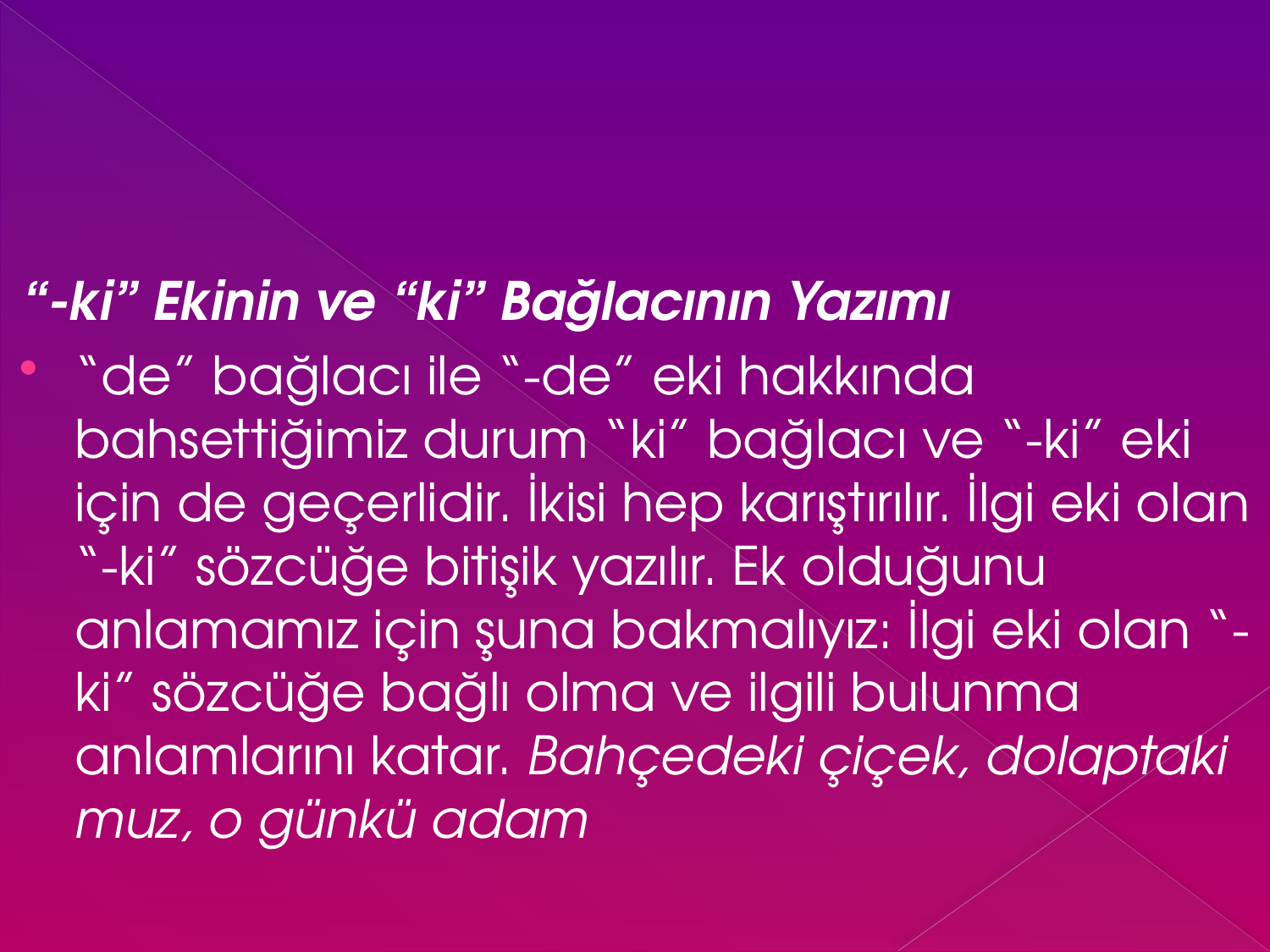

#
“-ki” Ekinin ve “ki” Bağlacının Yazımı
“de” bağlacı ile “-de” eki hakkında bahsettiğimiz durum “ki” bağlacı ve “-ki” eki için de geçerlidir. İkisi hep karıştırılır. İlgi eki olan “-ki” sözcüğe bitişik yazılır. Ek olduğunu anlamamız için şuna bakmalıyız: İlgi eki olan “-ki” sözcüğe bağlı olma ve ilgili bulunma anlamlarını katar. Bahçedeki çiçek, dolaptaki muz, o günkü adam